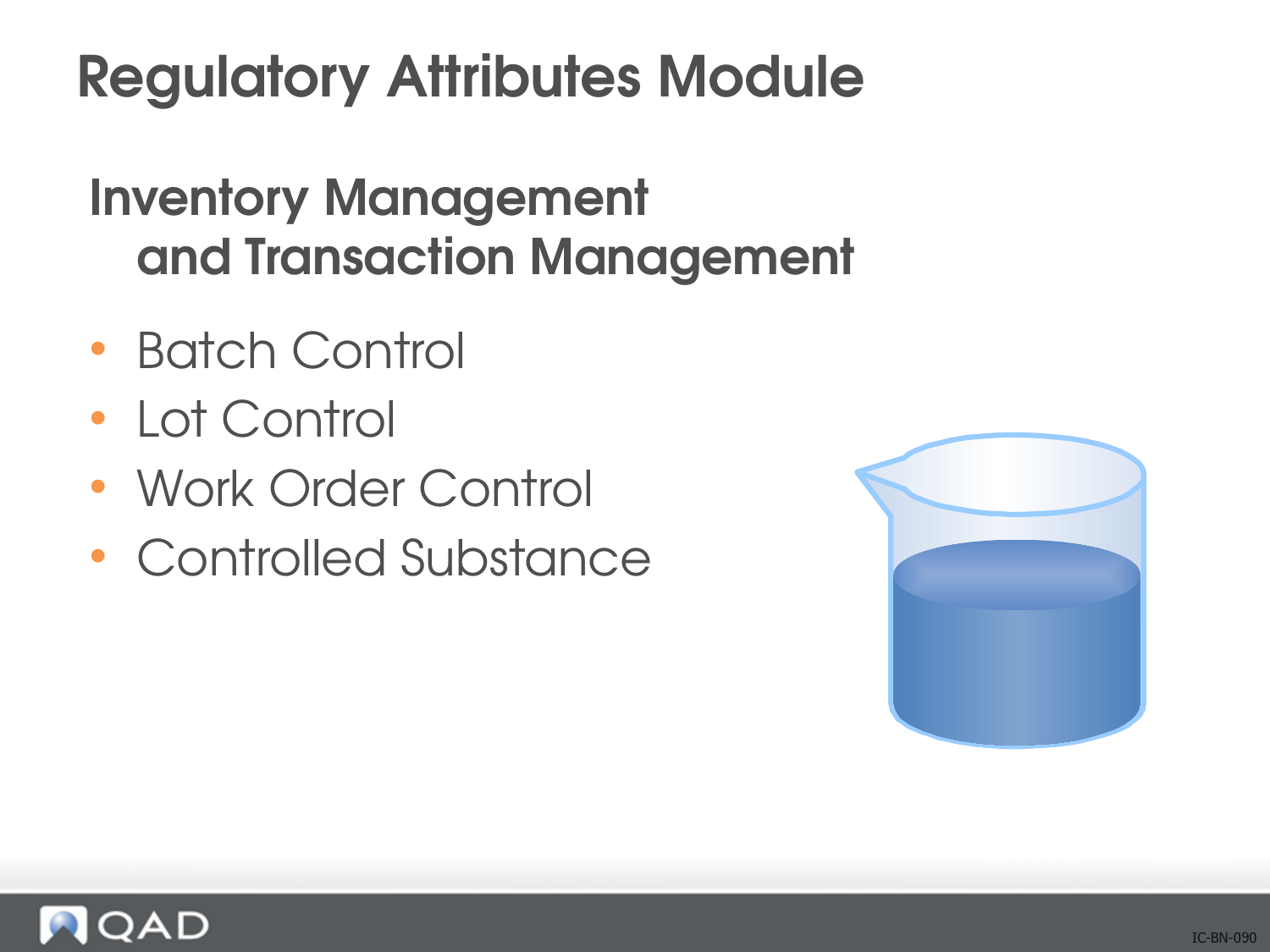

# Regulatory Attributes Module
Inventory Management
and Transaction Management

Batch Control
Lot Control
Work Order Control
Controlled Substance

IC-BN-090